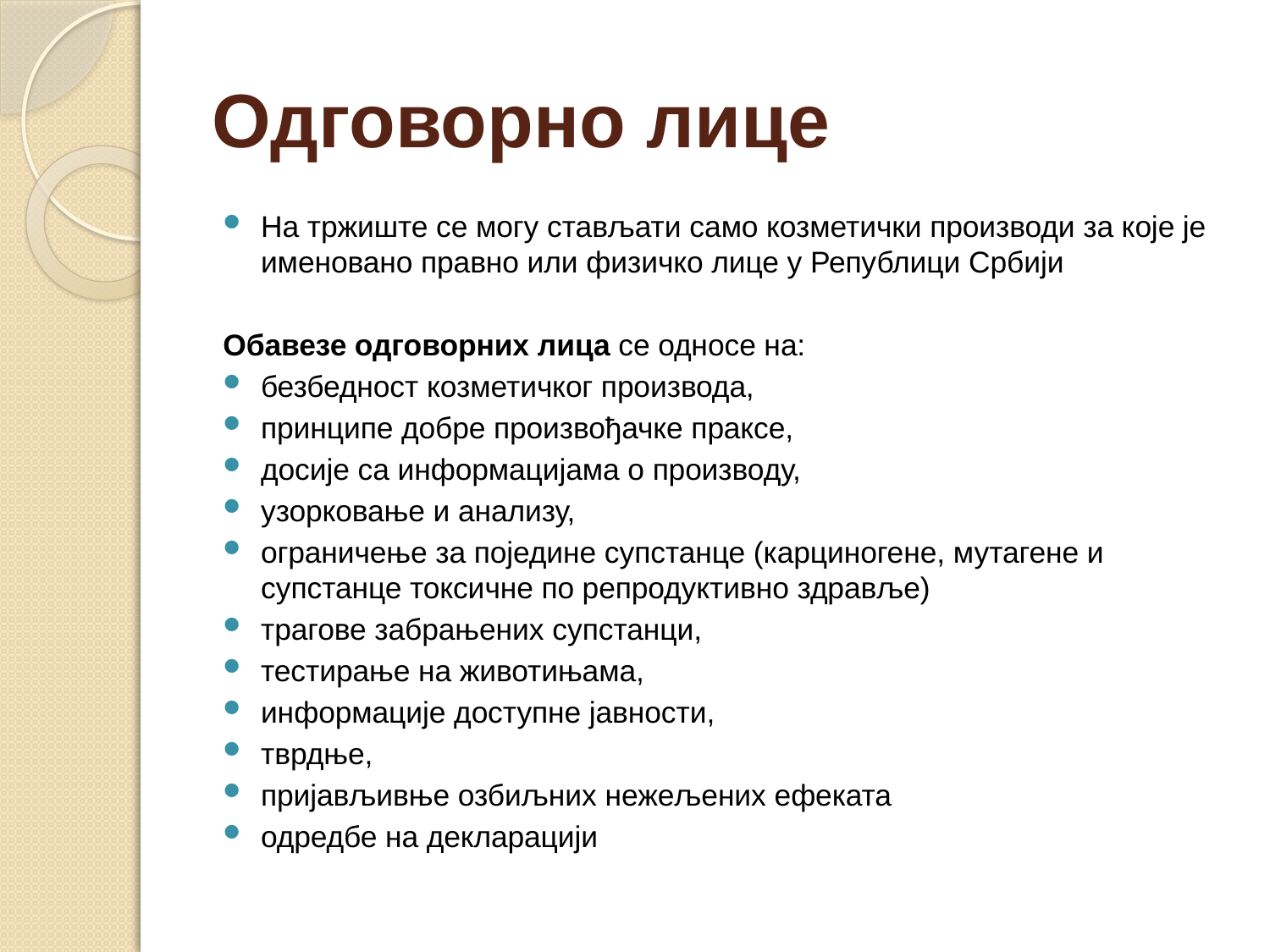

# Oдговорно лице
На тржиште се могу стављати само козметички производи за које је именовано правно или физичко лице у Републици Србији

Обавезе одговорних лица се односе на:
безбедност козметичког производа,
принципе добре произвођачке праксе,
досије са информацијама о производу,
узорковање и анализу,
ограничење за поједине супстанце (карциногене, мутагене и супстанце токсичне по репродуктивно здравље)
трагове забрањених супстанци,
тестирање на животињама,
информације доступне јавности,
тврдње,
пријављивње озбиљних нежељених ефеката
одредбе на декларацији